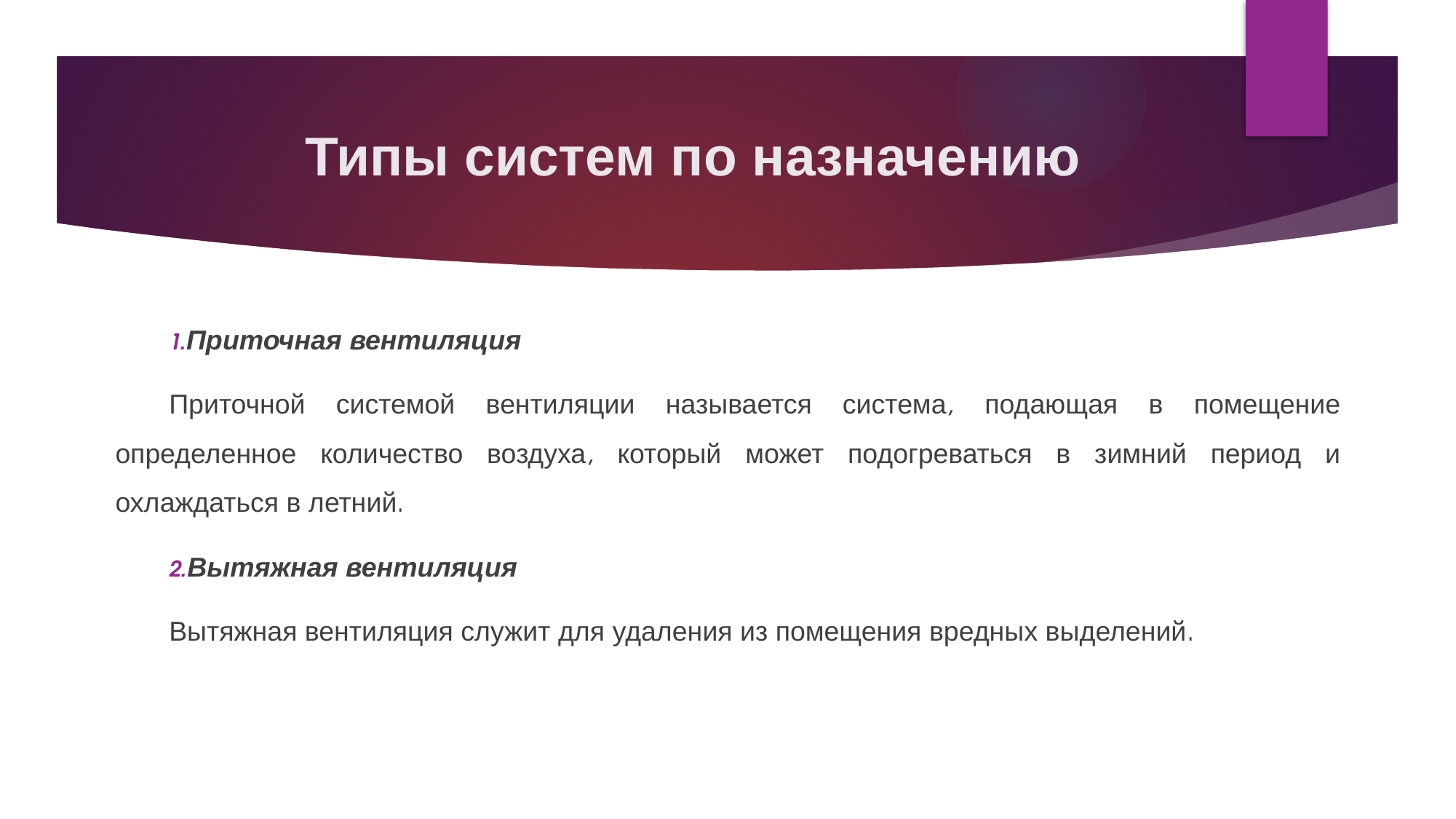

# Типы систем по назначению
Приточная вентиляция
Приточной системой вентиляции называется система, подающая в помещение определенное количество воздуха, который может подогреваться в зимний период и охлаждаться в летний.
Вытяжная вентиляция
Вытяжная вентиляция служит для удаления из помещения вредных выделений.